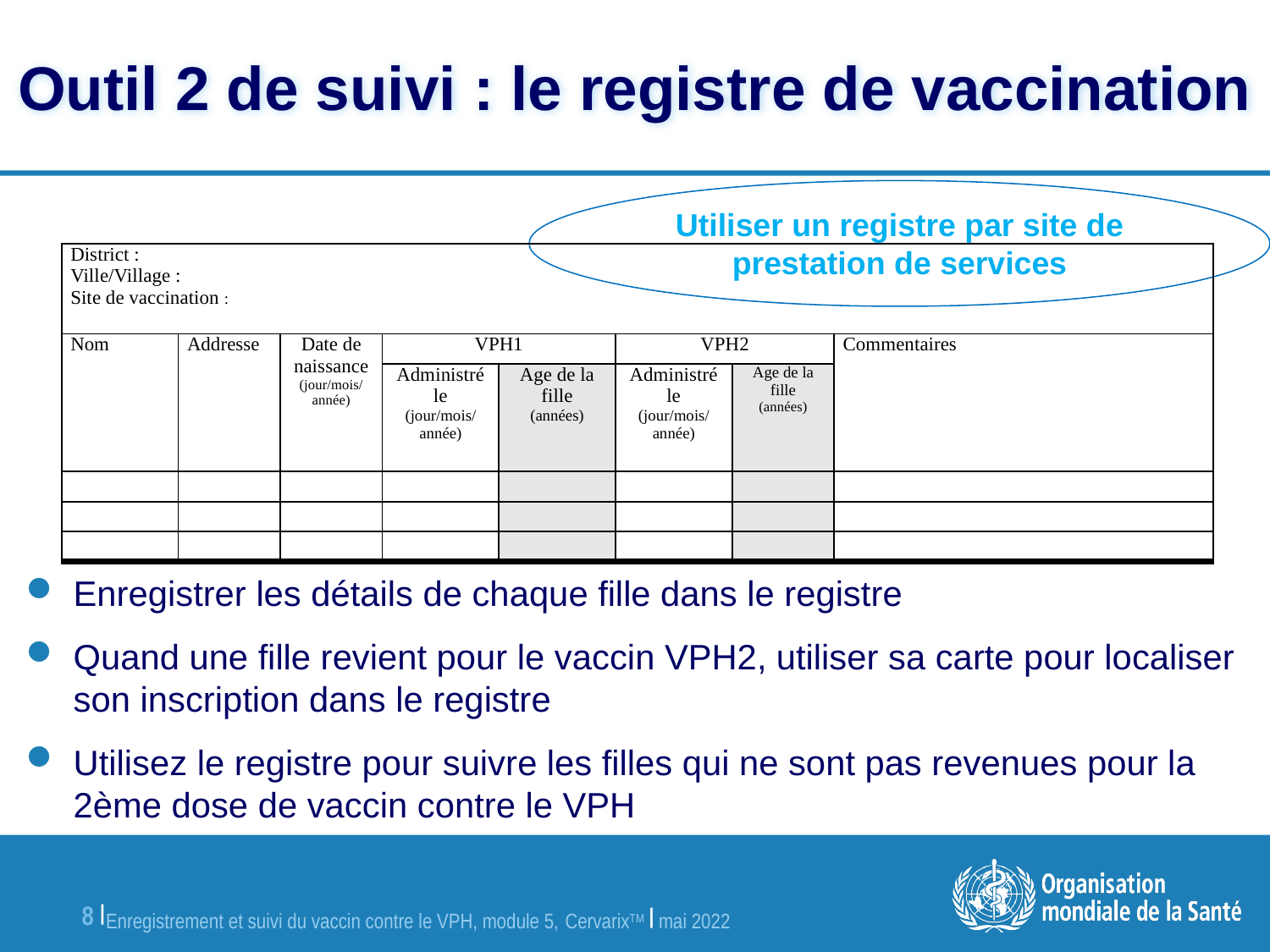

Outil 2 de suivi : le registre de vaccination
Utiliser un registre par site de prestation de services
| District : Ville/Village : Site de vaccination : |  |  |  |  |  |  |  |
| --- | --- | --- | --- | --- | --- | --- | --- |
| Nom | Addresse | Date de naissance (jour/mois/ année) | VPH1 |  | VPH2 |  | Commentaires |
|  |  |  | Administré le (jour/mois/ année) | Age de la fille (années) | Administré le (jour/mois/ année) | Age de la fille (années) |  |
|  |  |  |  |  |  |  |  |
|  |  |  |  |  |  |  |  |
|  |  |  |  |  |  |  |  |
Enregistrer les détails de chaque fille dans le registre
Quand une fille revient pour le vaccin VPH2, utiliser sa carte pour localiser son inscription dans le registre
Utilisez le registre pour suivre les filles qui ne sont pas revenues pour la 2ème dose de vaccin contre le VPH